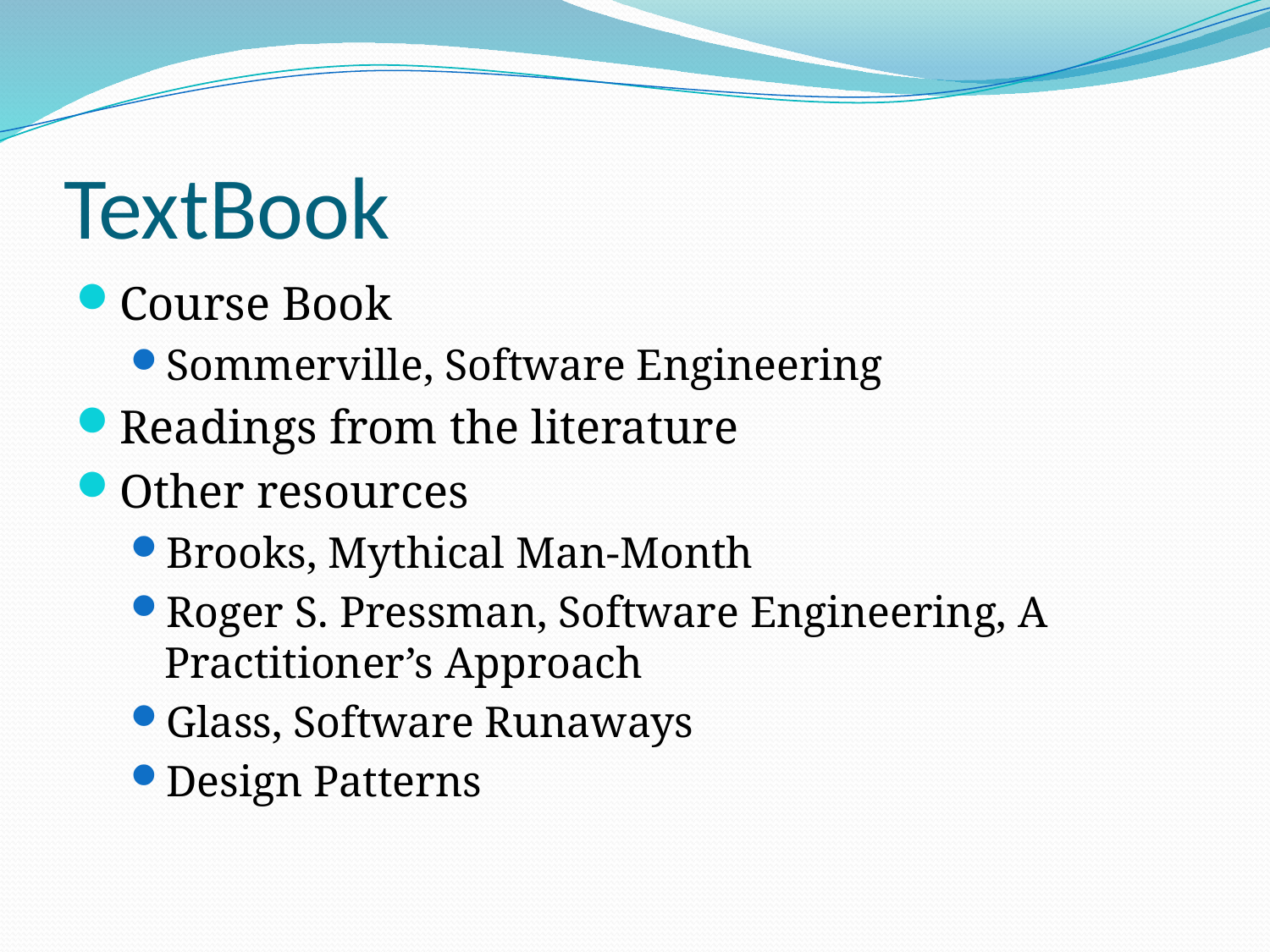

# TextBook
Course Book
Sommerville, Software Engineering
Readings from the literature
Other resources
Brooks, Mythical Man-Month
Roger S. Pressman, Software Engineering, A Practitioner’s Approach
Glass, Software Runaways
Design Patterns